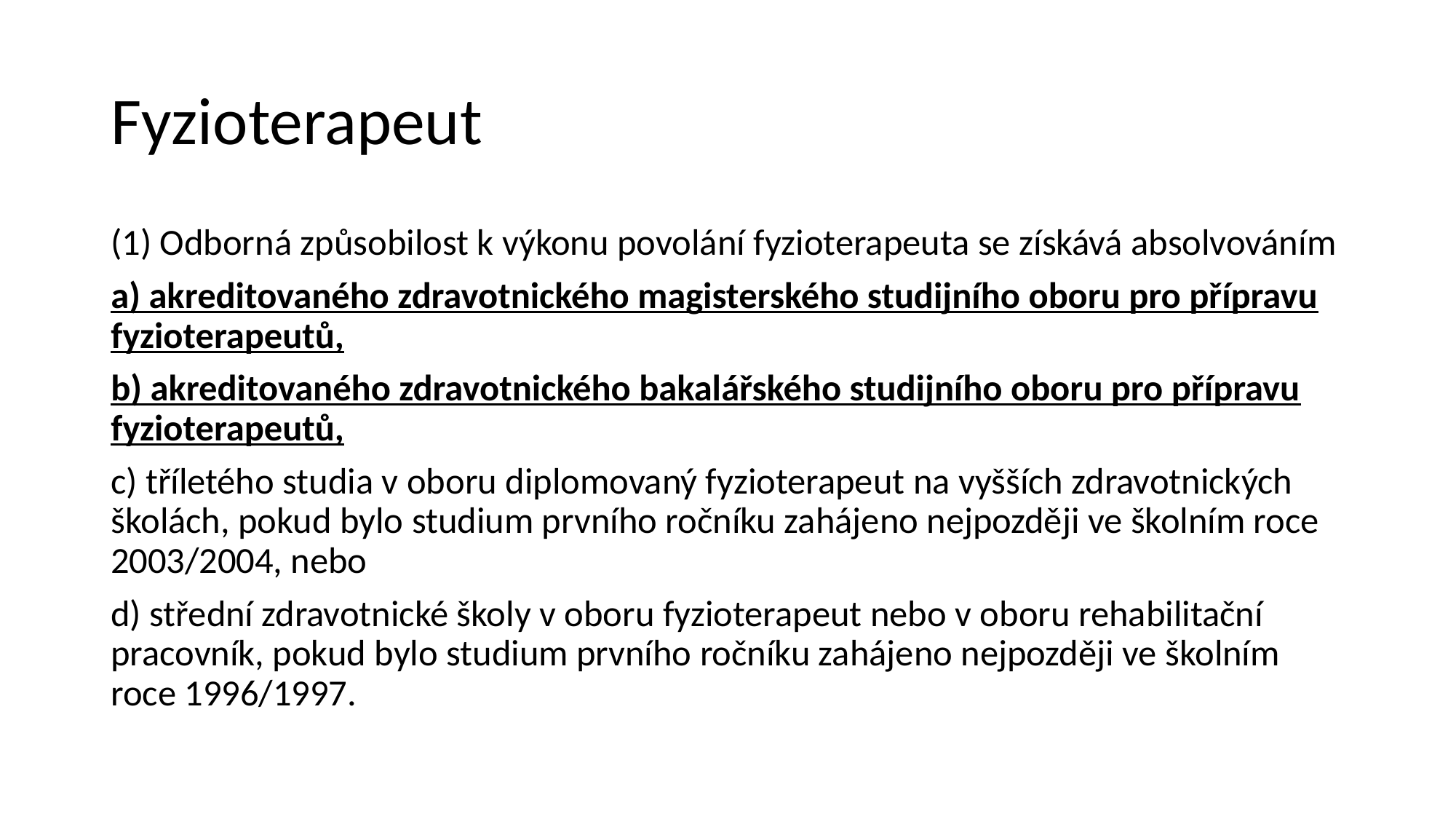

# Fyzioterapeut
(1) Odborná způsobilost k výkonu povolání fyzioterapeuta se získává absolvováním
a) akreditovaného zdravotnického magisterského studijního oboru pro přípravu fyzioterapeutů,
b) akreditovaného zdravotnického bakalářského studijního oboru pro přípravu fyzioterapeutů,
c) tříletého studia v oboru diplomovaný fyzioterapeut na vyšších zdravotnických školách, pokud bylo studium prvního ročníku zahájeno nejpozději ve školním roce 2003/2004, nebo
d) střední zdravotnické školy v oboru fyzioterapeut nebo v oboru rehabilitační pracovník, pokud bylo studium prvního ročníku zahájeno nejpozději ve školním roce 1996/1997.